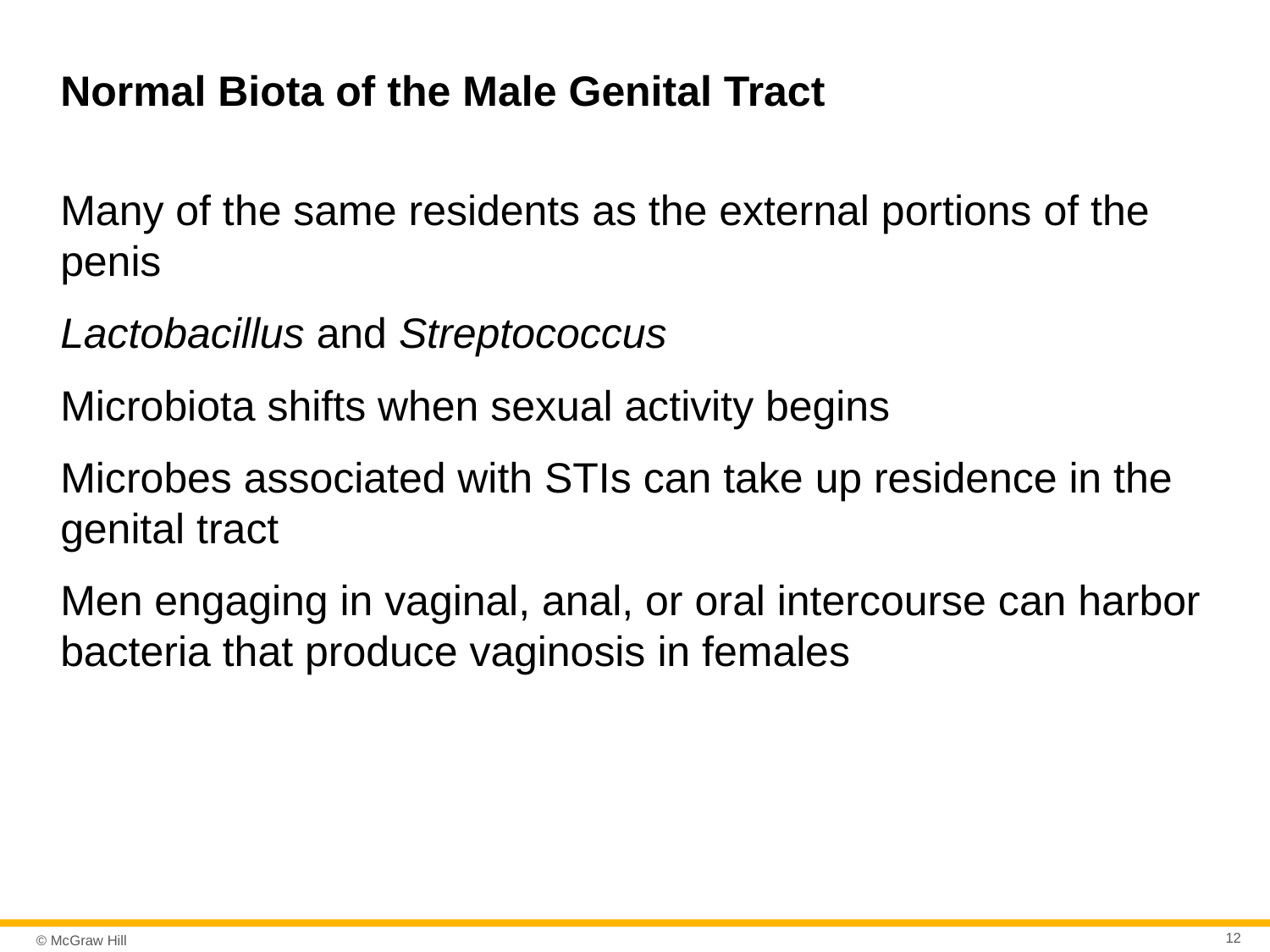

# Normal Biota of the Male Genital Tract
Many of the same residents as the external portions of the penis
Lactobacillus and Streptococcus
Microbiota shifts when sexual activity begins
Microbes associated with STIs can take up residence in the genital tract
Men engaging in vaginal, anal, or oral intercourse can harbor bacteria that produce vaginosis in females